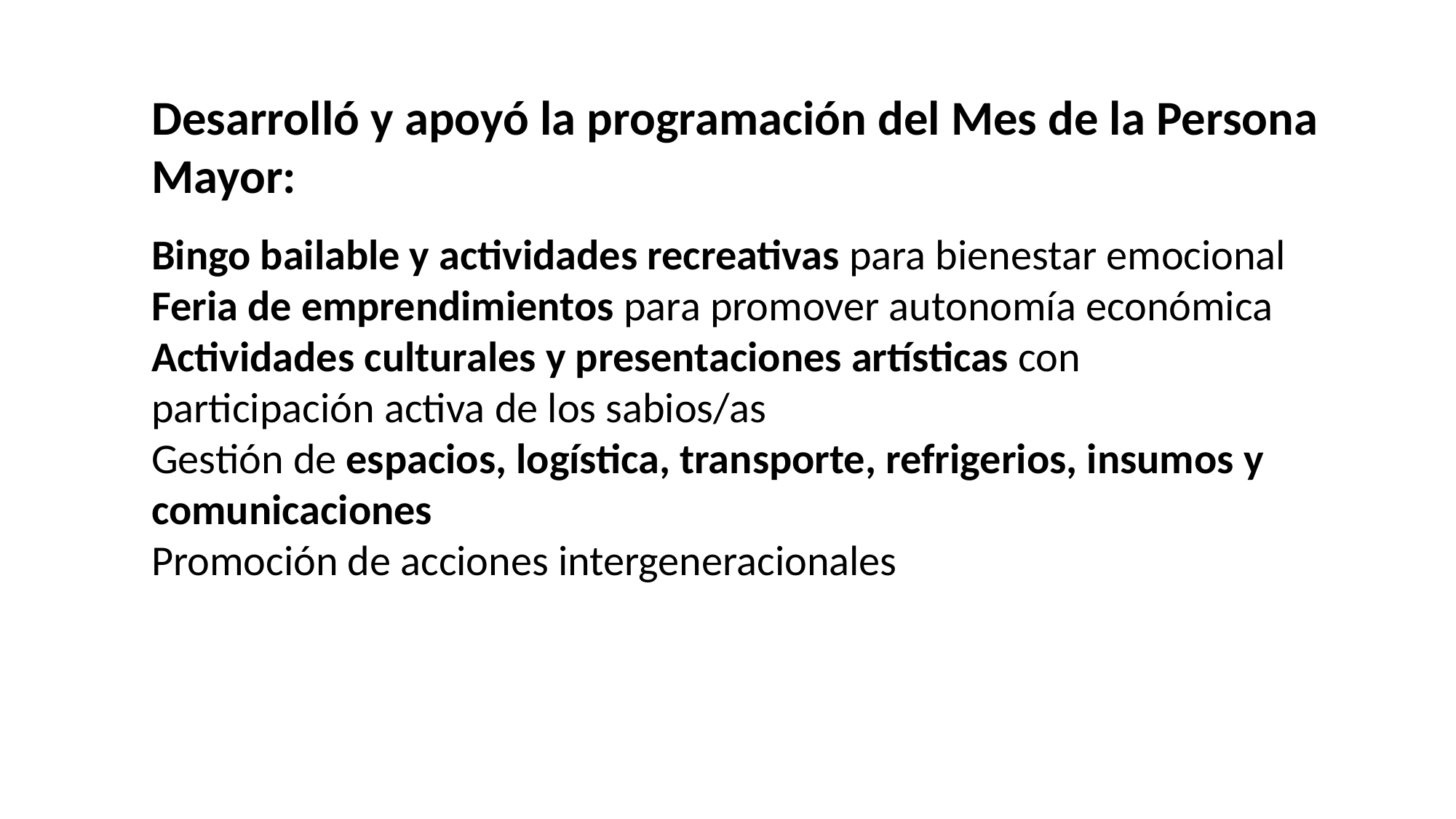

Desarrolló y apoyó la programación del Mes de la Persona Mayor:
Bingo bailable y actividades recreativas para bienestar emocional
Feria de emprendimientos para promover autonomía económica
Actividades culturales y presentaciones artísticas con participación activa de los sabios/as
Gestión de espacios, logística, transporte, refrigerios, insumos y comunicaciones
Promoción de acciones intergeneracionales